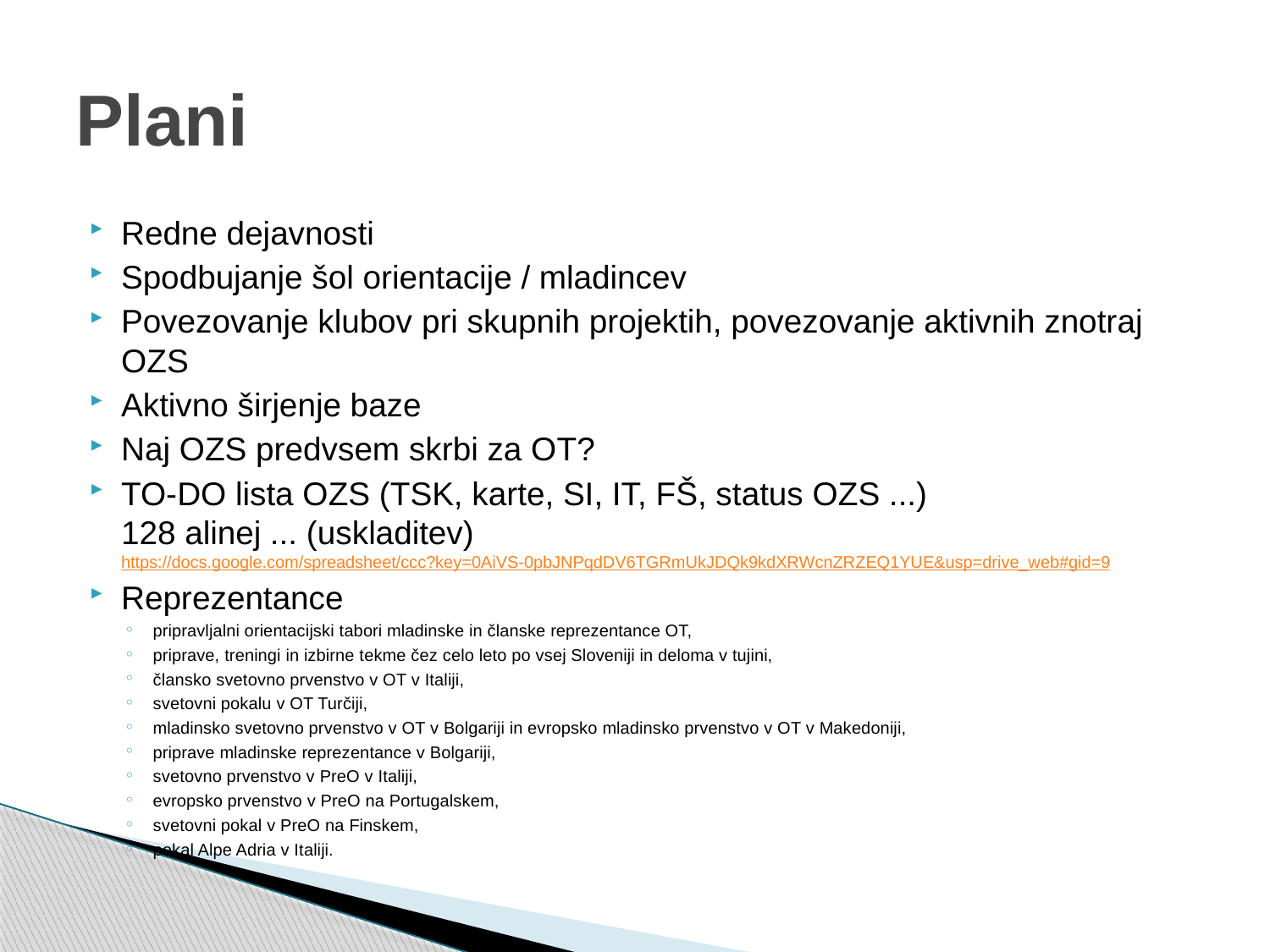

# Plani
Redne dejavnosti
Spodbujanje šol orientacije / mladincev
Povezovanje klubov pri skupnih projektih, povezovanje aktivnih znotraj OZS
Aktivno širjenje baze
Naj OZS predvsem skrbi za OT?
TO-DO lista OZS (TSK, karte, SI, IT, FŠ, status OZS ...)
128 alinej ... (uskladitev)
https://docs.google.com/spreadsheet/ccc?key=0AiVS-0pbJNPqdDV6TGRmUkJDQk9kdXRWcnZRZEQ1YUE&usp=drive_web#gid=9
Reprezentance
pripravljalni orientacijski tabori mladinske in članske reprezentance OT,
priprave, treningi in izbirne tekme čez celo leto po vsej Sloveniji in deloma v tujini,
člansko svetovno prvenstvo v OT v Italiji,
svetovni pokalu v OT Turčiji,
mladinsko svetovno prvenstvo v OT v Bolgariji in evropsko mladinsko prvenstvo v OT v Makedoniji,
priprave mladinske reprezentance v Bolgariji,
svetovno prvenstvo v PreO v Italiji,
evropsko prvenstvo v PreO na Portugalskem,
svetovni pokal v PreO na Finskem,
pokal Alpe Adria v Italiji.